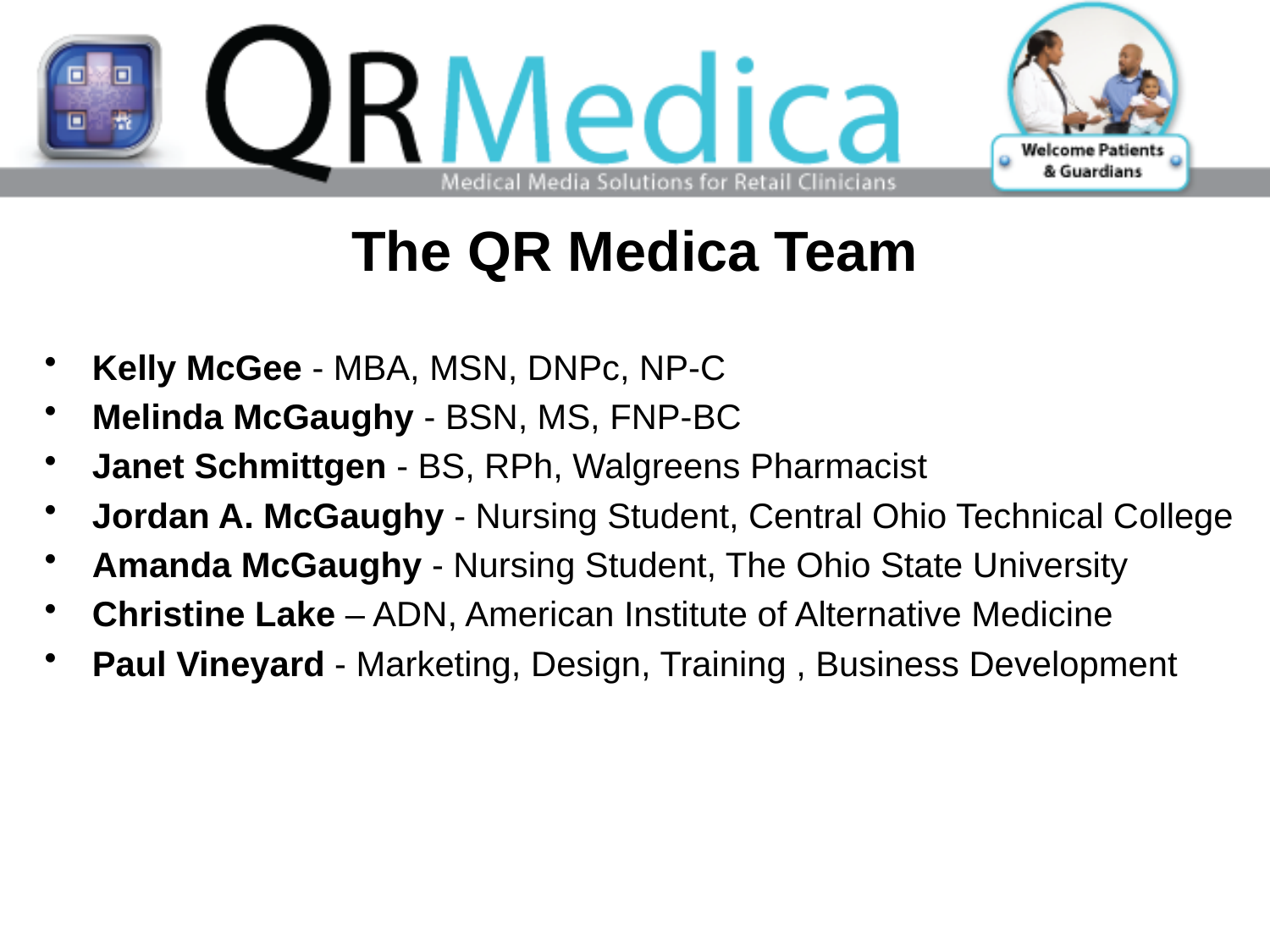

# The QR Medica Team
Kelly McGee - MBA, MSN, DNPc, NP-C
Melinda McGaughy - BSN, MS, FNP-BC
Janet Schmittgen - BS, RPh, Walgreens Pharmacist
Jordan A. McGaughy - Nursing Student, Central Ohio Technical College
Amanda McGaughy - Nursing Student, The Ohio State University
Christine Lake – ADN, American Institute of Alternative Medicine
Paul Vineyard - Marketing, Design, Training , Business Development